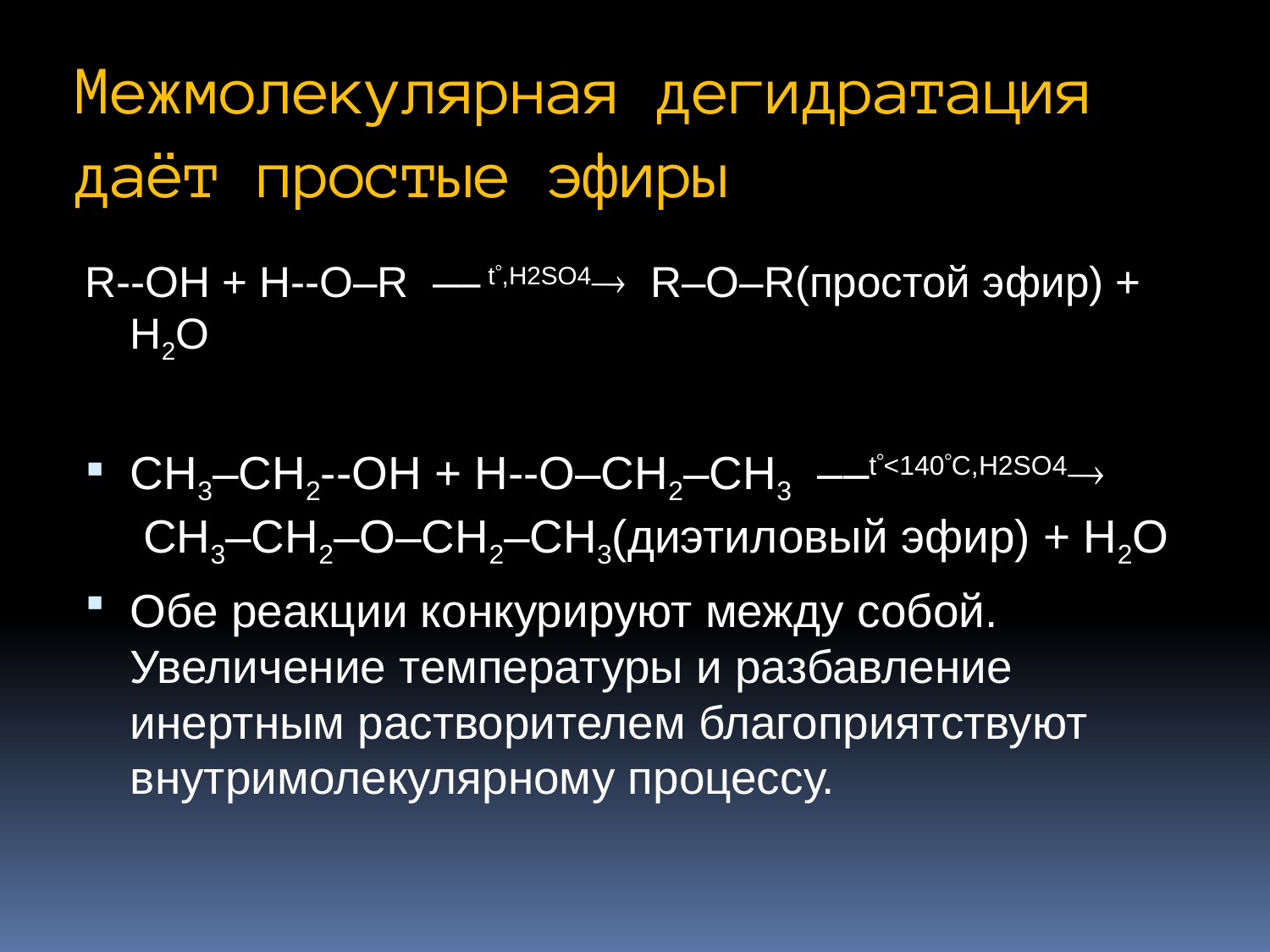

# Межмолекулярная дегидратация даёт простые эфиры
R--OH + H--O–R  –– t°,H2SO4→  R–O–R(простой эфир) + H2O

CH3–CH2--OH + H--O–CH2–CH3  ––t°<140°C,H2SO4→ 
 CH3–CH2–O–CH2–CH3(диэтиловый эфир) + H2O
Обе реакции конкурируют между собой. Увеличение температуры и разбавление инертным растворителем благоприятствуют внутримолекулярному процессу.